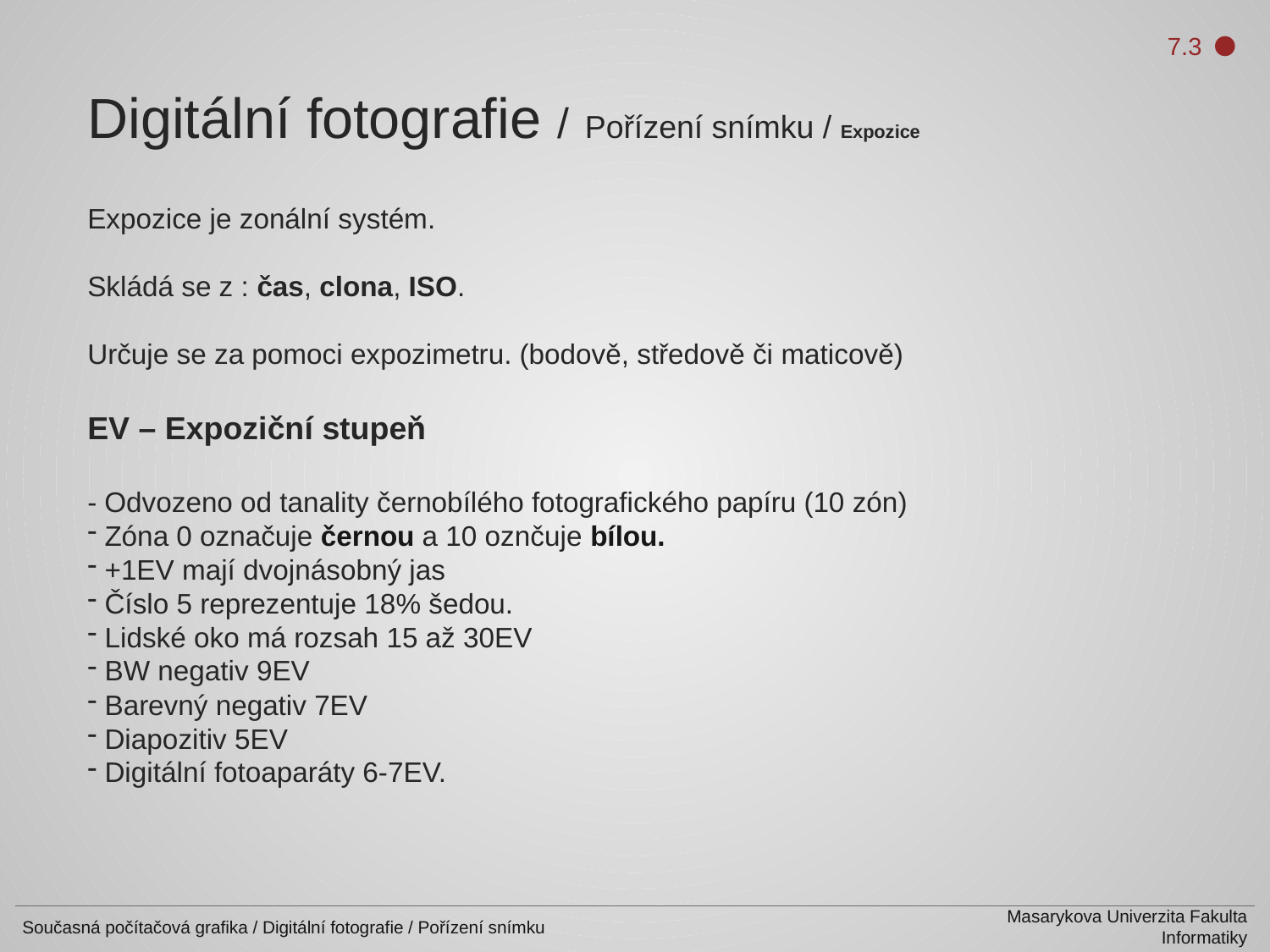

7.3

Digitální fotografie / Pořízení snímku / Expozice

Expozice je zonální systém.

Skládá se z : čas, clona, ISO.

Určuje se za pomoci expozimetru. (bodově, středově či maticově)

EV – Expoziční stupeň

- Odvozeno od tanality černobílého fotografického papíru (10 zón)
 Zóna 0 označuje černou a 10 oznčuje bílou.
 +1EV mají dvojnásobný jas
 Číslo 5 reprezentuje 18% šedou.
 Lidské oko má rozsah 15 až 30EV
 BW negativ 9EV
 Barevný negativ 7EV
 Diapozitiv 5EV
 Digitální fotoaparáty 6-7EV.
Současná počítačová grafika / Digitální fotografie / Pořízení snímku
Masarykova Univerzita Fakulta Informatiky